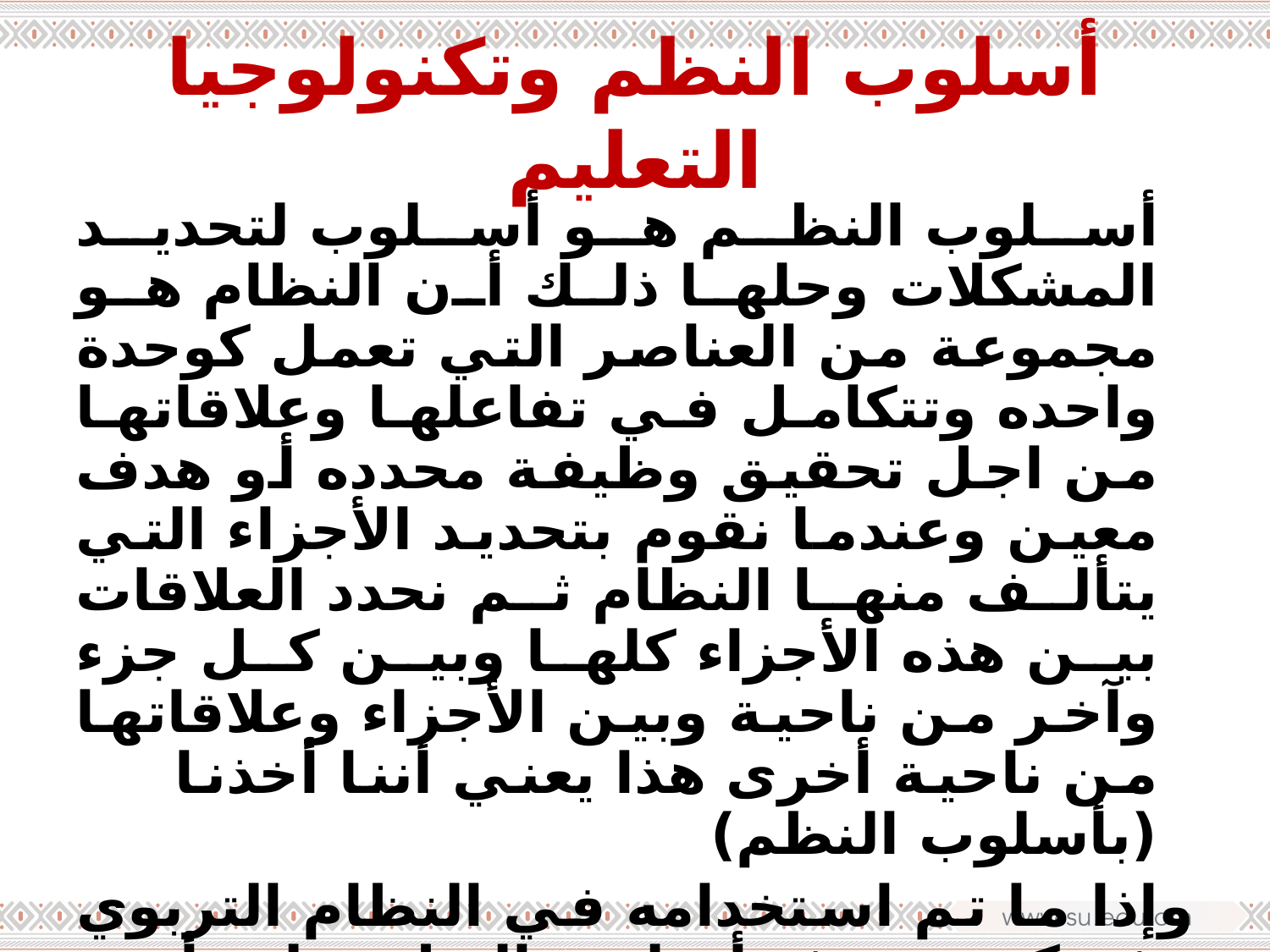

أسلوب النظم وتكنولوجيا التعليم
    أسلوب النظم هو أسلوب لتحديد المشكلات وحلها ذلك أن النظام هو مجموعة من العناصر التي تعمل كوحدة واحده وتتكامل في تفاعلها وعلاقاتها من اجل تحقيق وظيفة محدده أو هدف معين وعندما نقوم بتحديد الأجزاء التي يتألف منها النظام ثم نحدد العلاقات بين هذه الأجزاء كلها وبين كل جزء وآخر من ناحية وبين الأجزاء وعلاقاتها من ناحية أخرى هذا يعني أننا أخذنا      (بأسلوب النظم)
وإذا ما تم استخدامه في النظام التربوي فيمكن تعريف أسلوب النظم على أنه:  نمط في التفكير وأسلوب معالجة له خطوات أو مراحل عمل وهي تحديد الأهداف وتحليل عناصر النظام والتنفيذ والتقويم والتغذية الراجعة وذلك من أجل التنبؤ بمدى تحقيق أهداف التعليم.